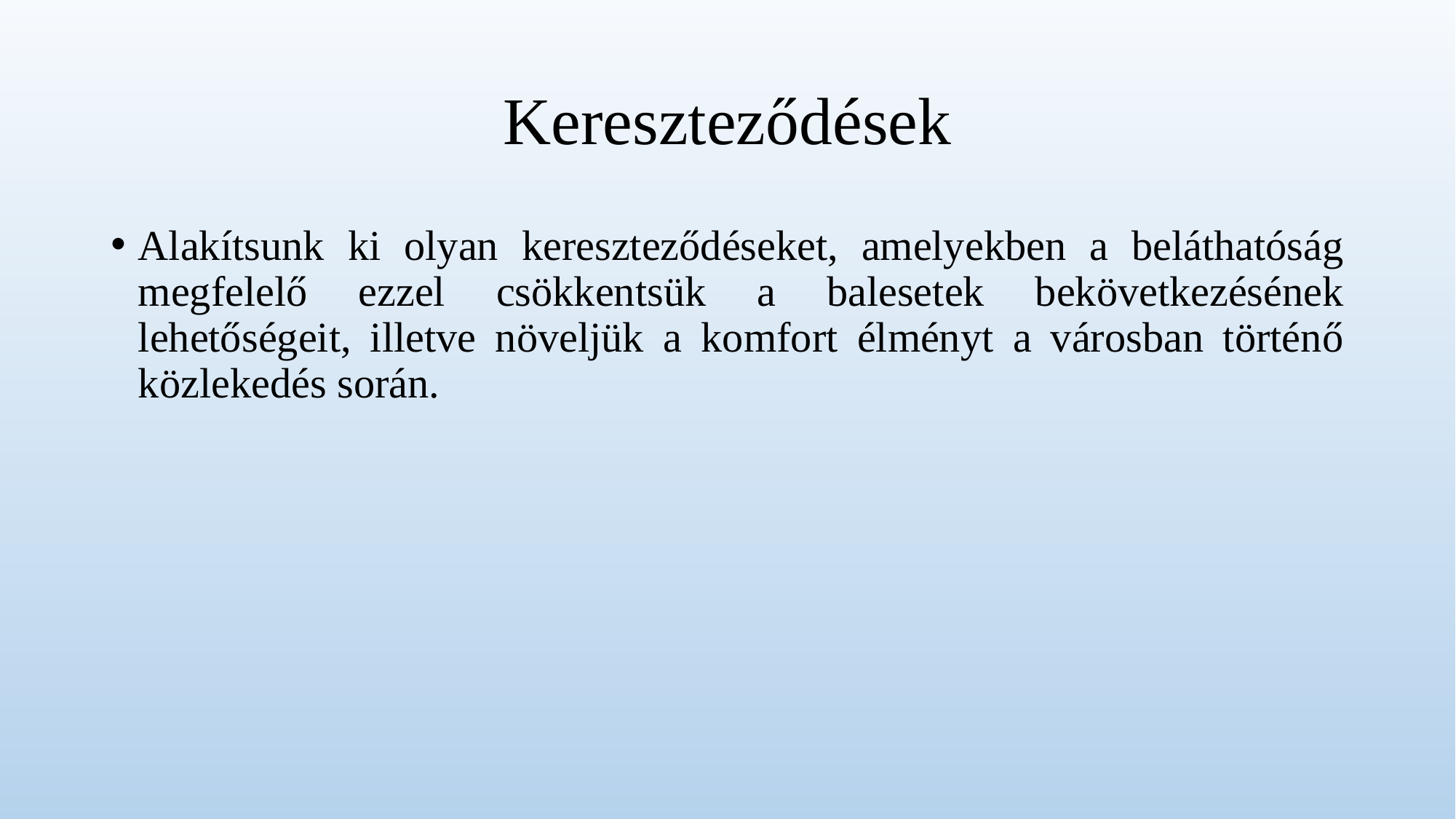

# Kereszteződések
Alakítsunk ki olyan kereszteződéseket, amelyekben a beláthatóság megfelelő ezzel csökkentsük a balesetek bekövetkezésének lehetőségeit, illetve növeljük a komfort élményt a városban történő közlekedés során.